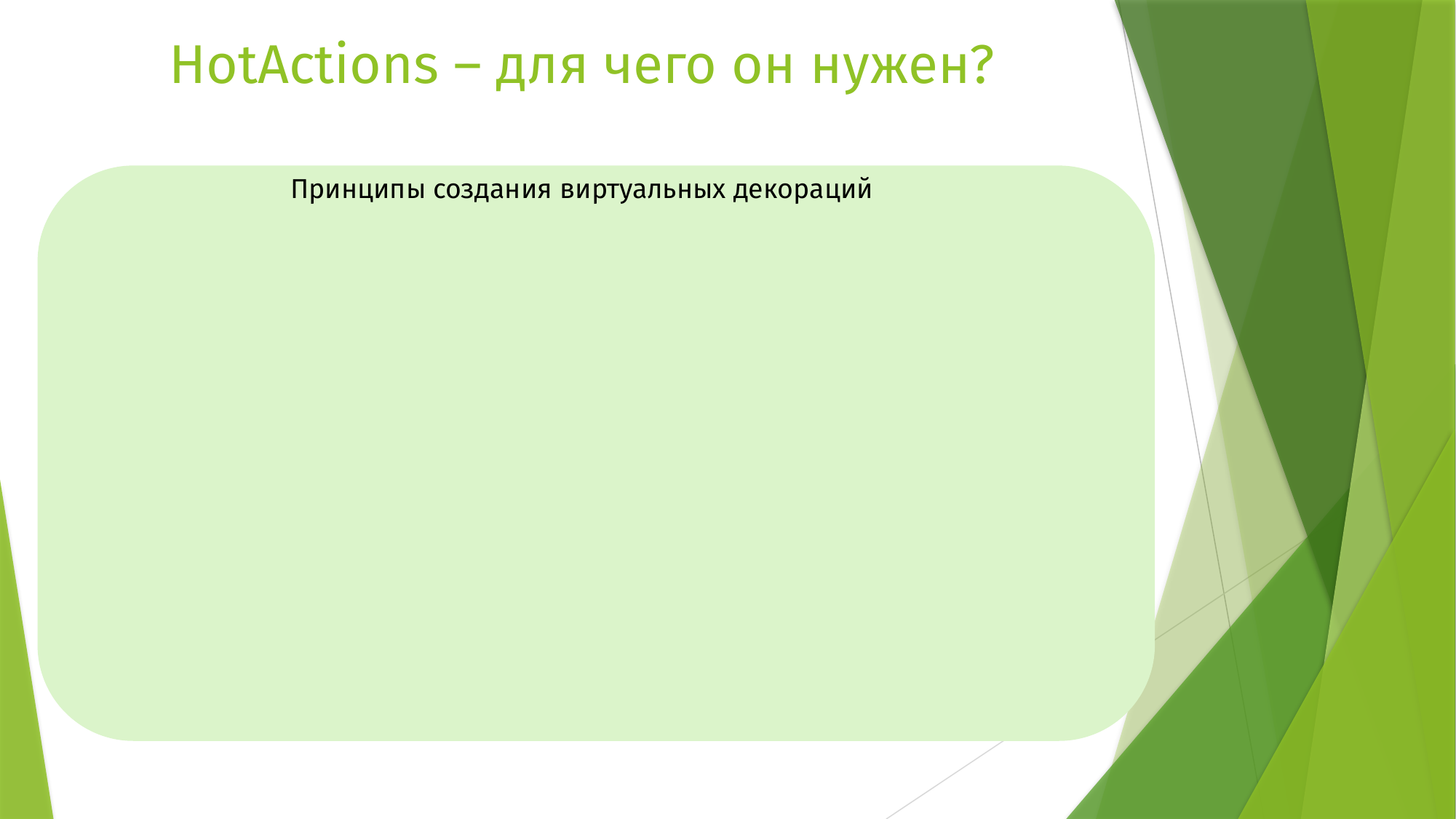

# HotActions – для чего он нужен?

Принципы создания виртуальных декораций